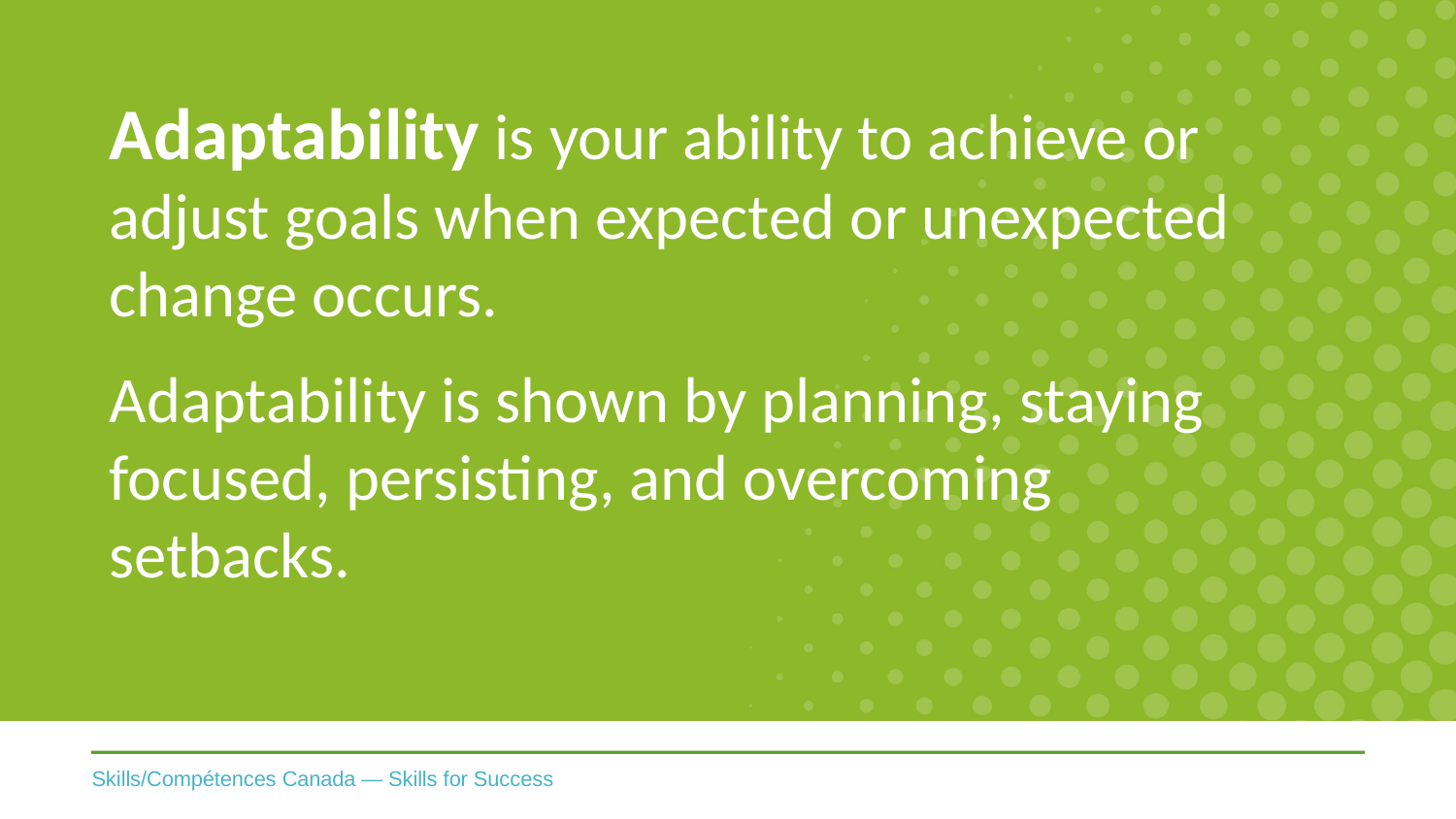

Adaptability is your ability to achieve or adjust goals when expected or unexpected change occurs.
Adaptability is shown by planning, staying focused, persisting, and overcoming setbacks.